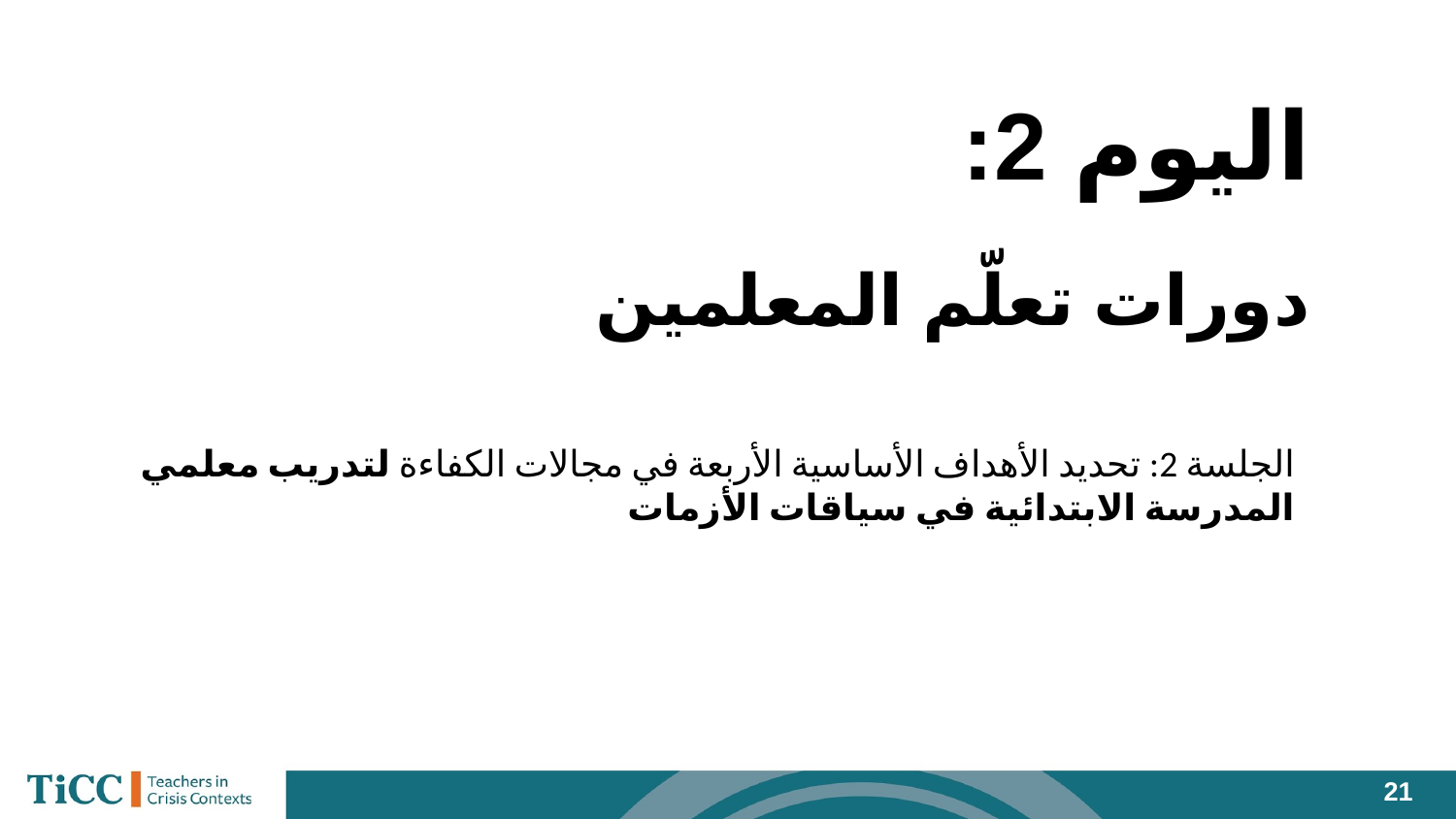

# اليوم 2:

دورات تعلّم المعلمين
الجلسة 2: تحديد الأهداف الأساسية الأربعة في مجالات الكفاءة لتدريب معلمي المدرسة الابتدائية في سياقات الأزمات
21